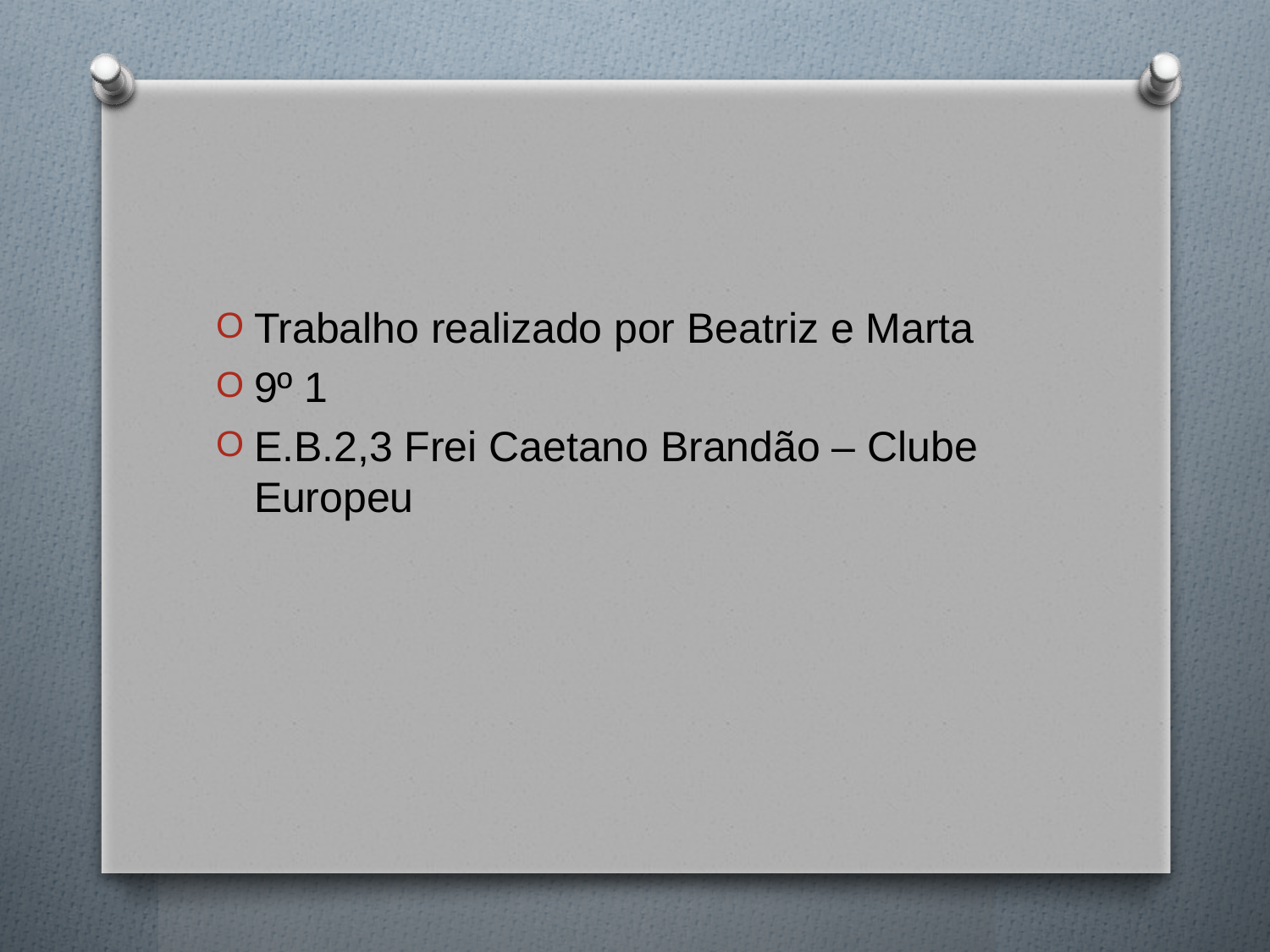

Trabalho realizado por Beatriz e Marta
9º 1
E.B.2,3 Frei Caetano Brandão – Clube Europeu